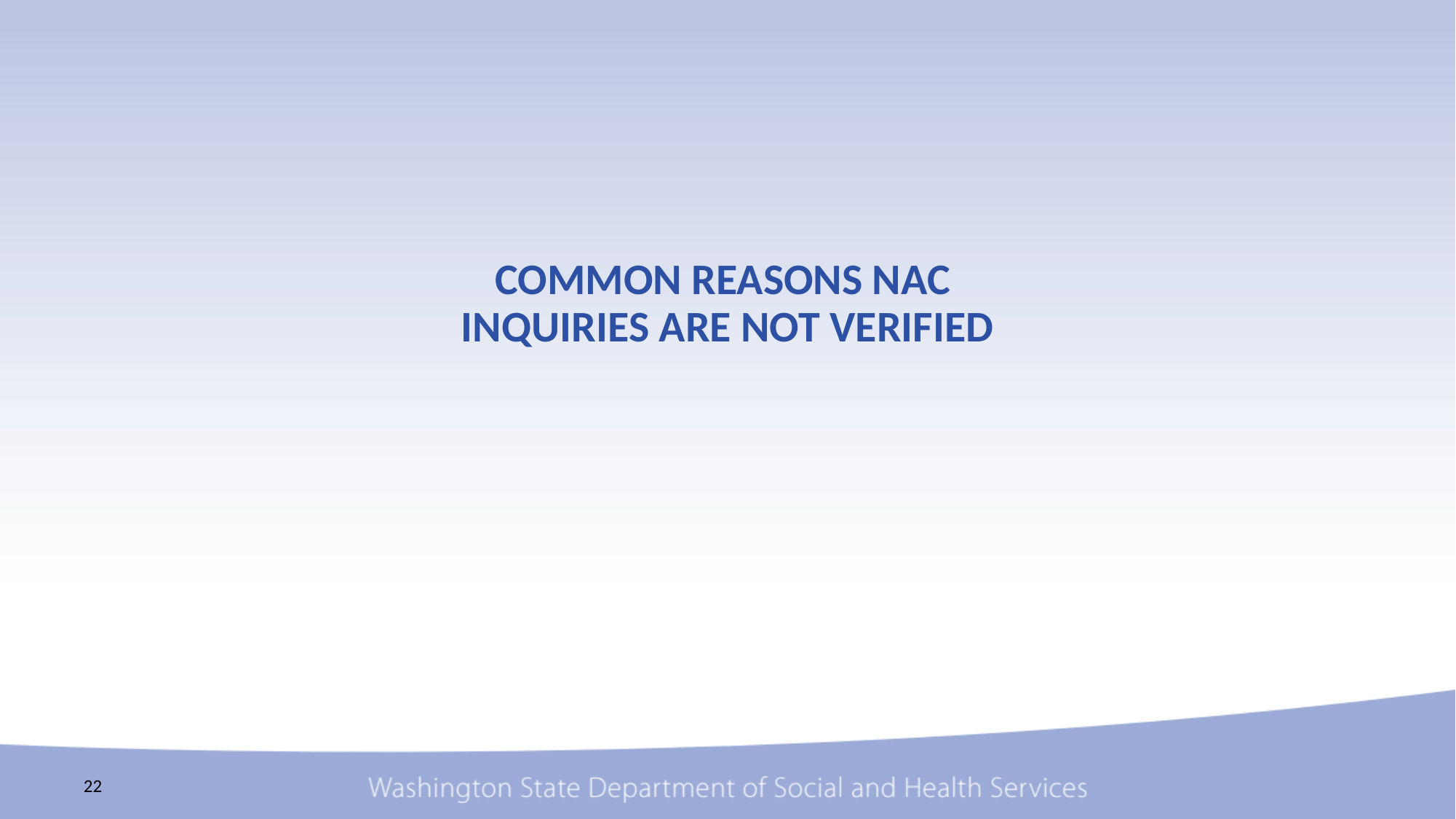

# COMMON REASONS NAC INQUIRIES ARE NOT VERIFIED
22